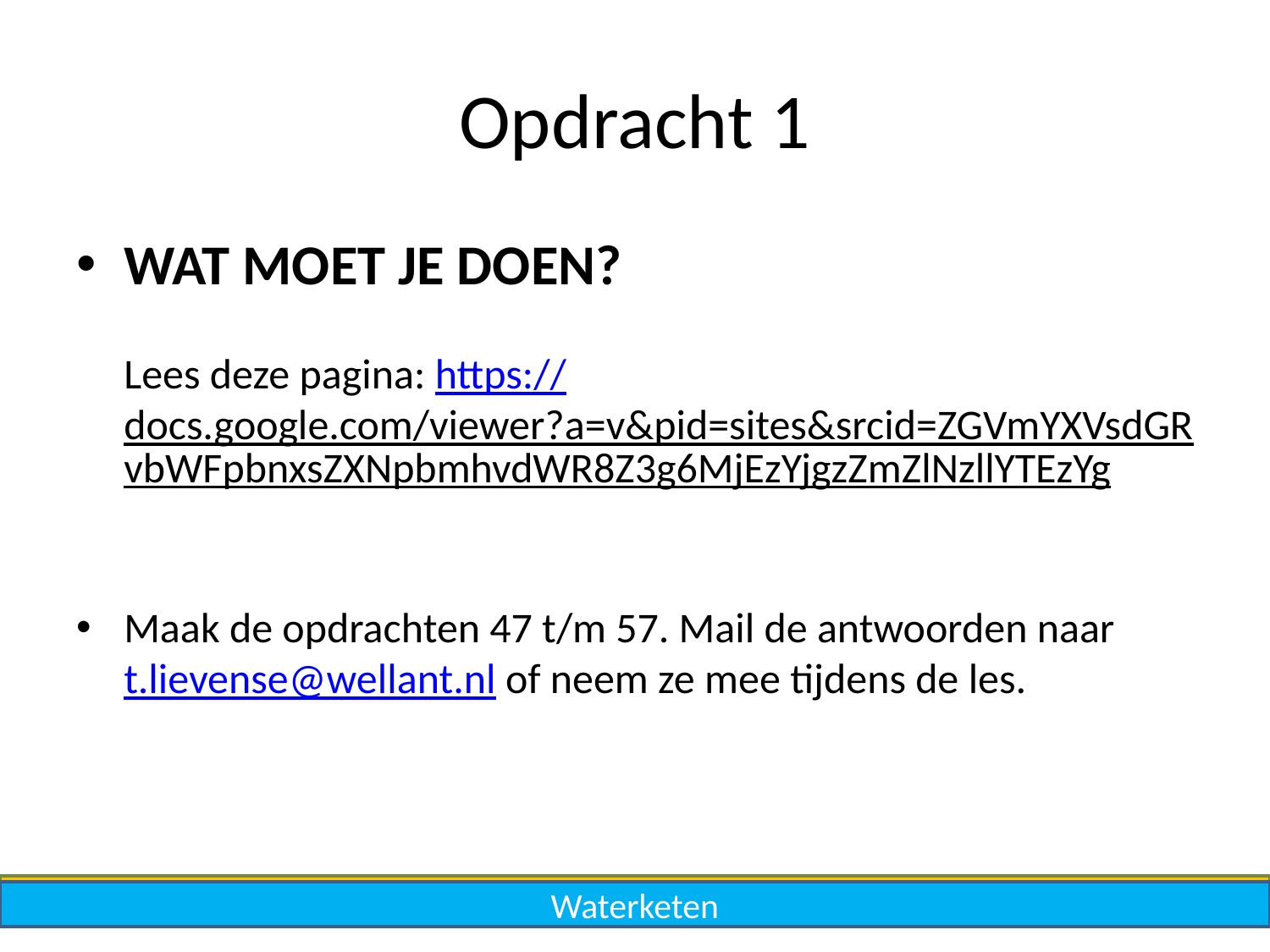

# Opdracht 1
WAT MOET JE DOEN?
Lees deze pagina: https://docs.google.com/viewer?a=v&pid=sites&srcid=ZGVmYXVsdGRvbWFpbnxsZXNpbmhvdWR8Z3g6MjEzYjgzZmZlNzllYTEzYg
Maak de opdrachten 47 t/m 57. Mail de antwoorden naar t.lievense@wellant.nl of neem ze mee tijdens de les.

Scheikunde
Waterketen